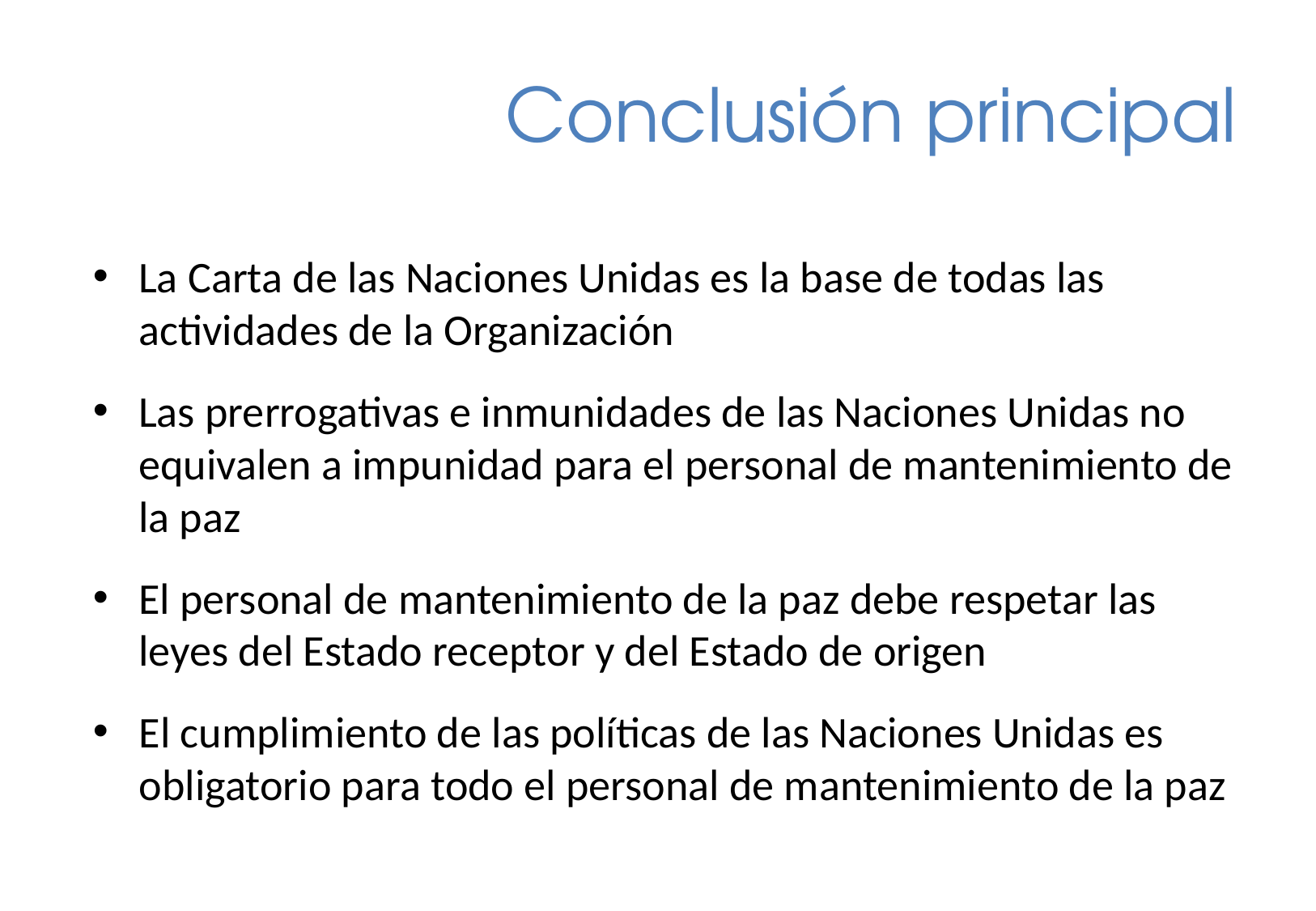

# Conclusión principal
La Carta de las Naciones Unidas es la base de todas las actividades de la Organización
Las prerrogativas e inmunidades de las Naciones Unidas no equivalen a impunidad para el personal de mantenimiento de la paz
El personal de mantenimiento de la paz debe respetar las leyes del Estado receptor y del Estado de origen
El cumplimiento de las políticas de las Naciones Unidas es obligatorio para todo el personal de mantenimiento de la paz